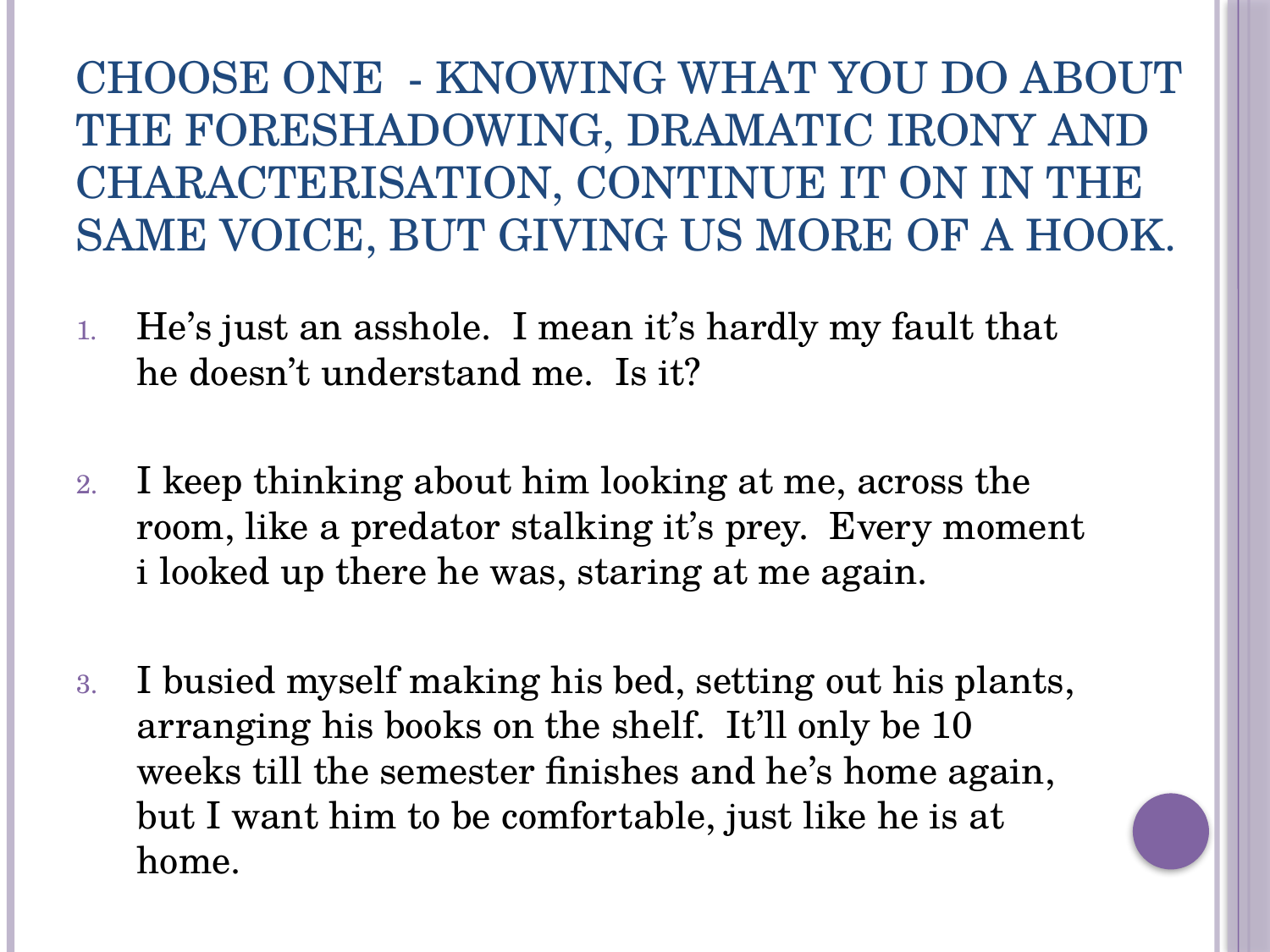

# Choose one  - knowing what you do about the foreshadowing, dramatic irony and characterisation, continue it on in the same voice, but giving us more of a hook.
He’s just an asshole.  I mean it’s hardly my fault that he doesn’t understand me.  Is it?

I keep thinking about him looking at me, across the room, like a predator stalking it’s prey.  Every moment i looked up there he was, staring at me again.

I busied myself making his bed, setting out his plants, arranging his books on the shelf.  It’ll only be 10 weeks till the semester finishes and he’s home again, but I want him to be comfortable, just like he is at home.